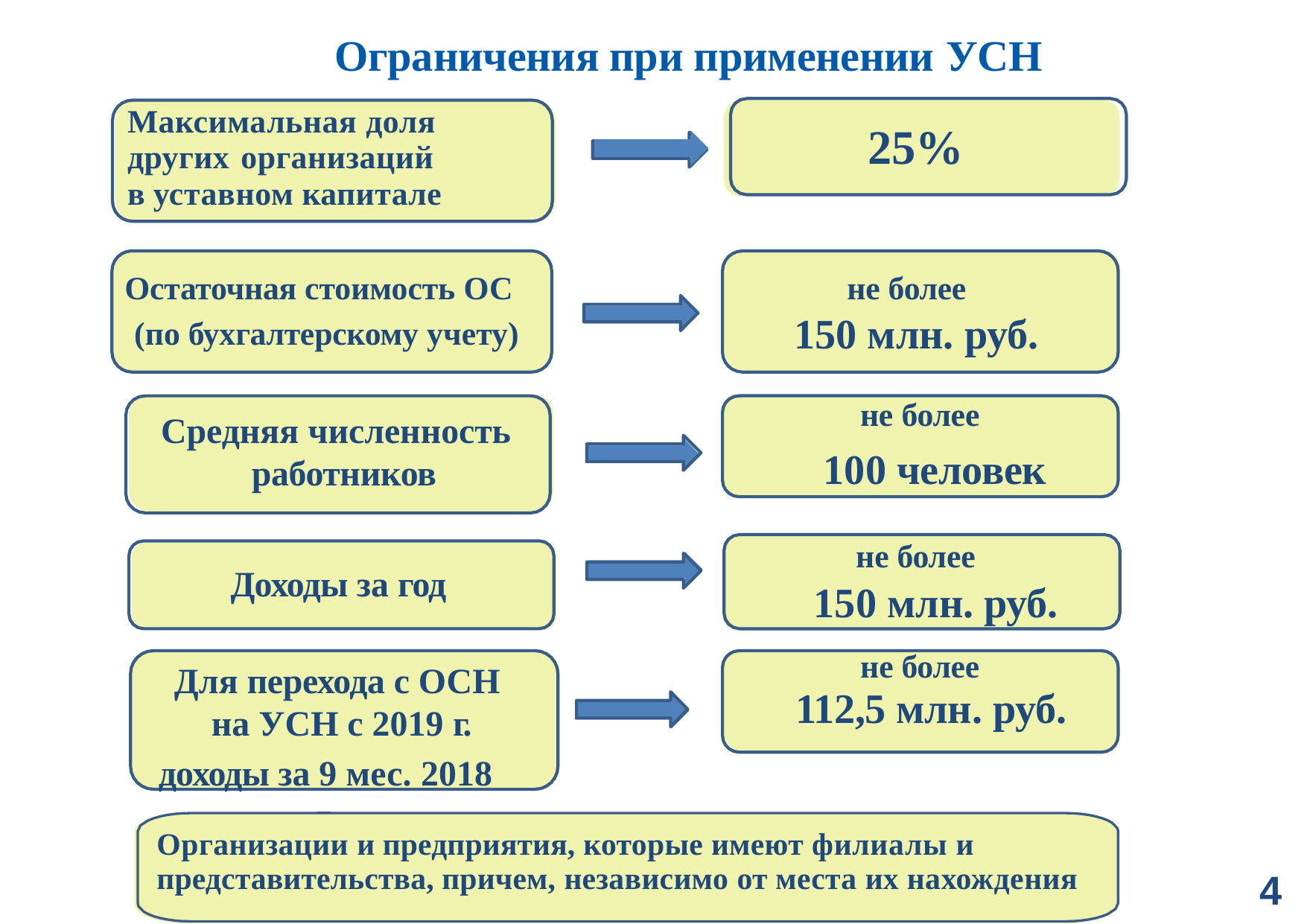

# Ограничения при применении УСН
Максимальная доля  других организаций  в уставном капитале

25%

Остаточная стоимость ОС
(по бухгалтерскому учету)
не более
150 млн. руб.

не более
100 человек

Средняя численность  работников

не более
150 млн. руб.
не более
112,5 млн. руб.

Доходы за год

Для перехода с ОСН  на УСН с 2019 г.
доходы за 9 мес. 2018 г.

Организации и предприятия, которые имеют филиалы и  представительства, причем, независимо от места их нахождения
4